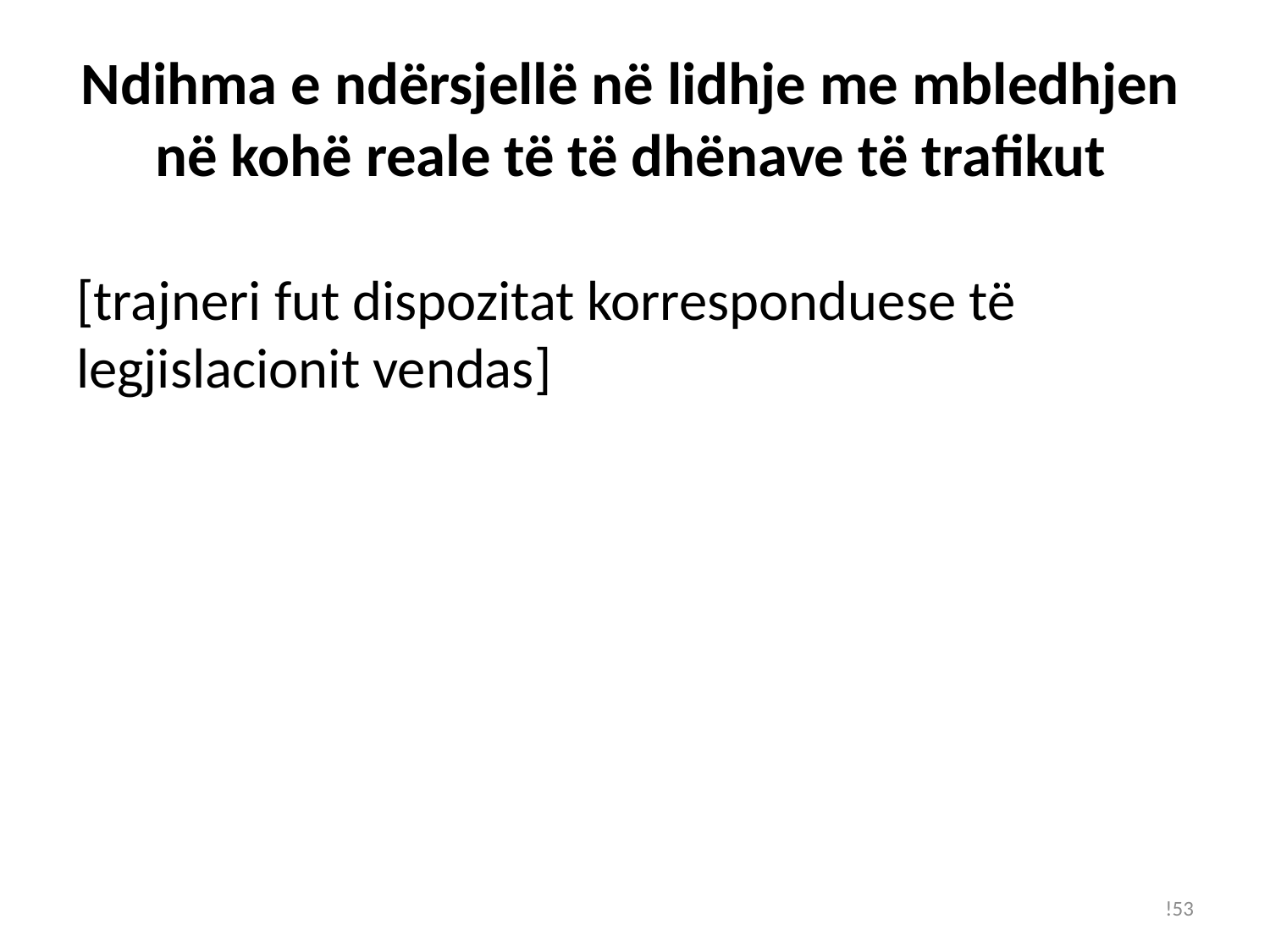

# Ndihma e ndërsjellë në lidhje me mbledhjen në kohë reale të të dhënave të trafikut
[trajneri fut dispozitat korresponduese të legjislacionit vendas]

!53